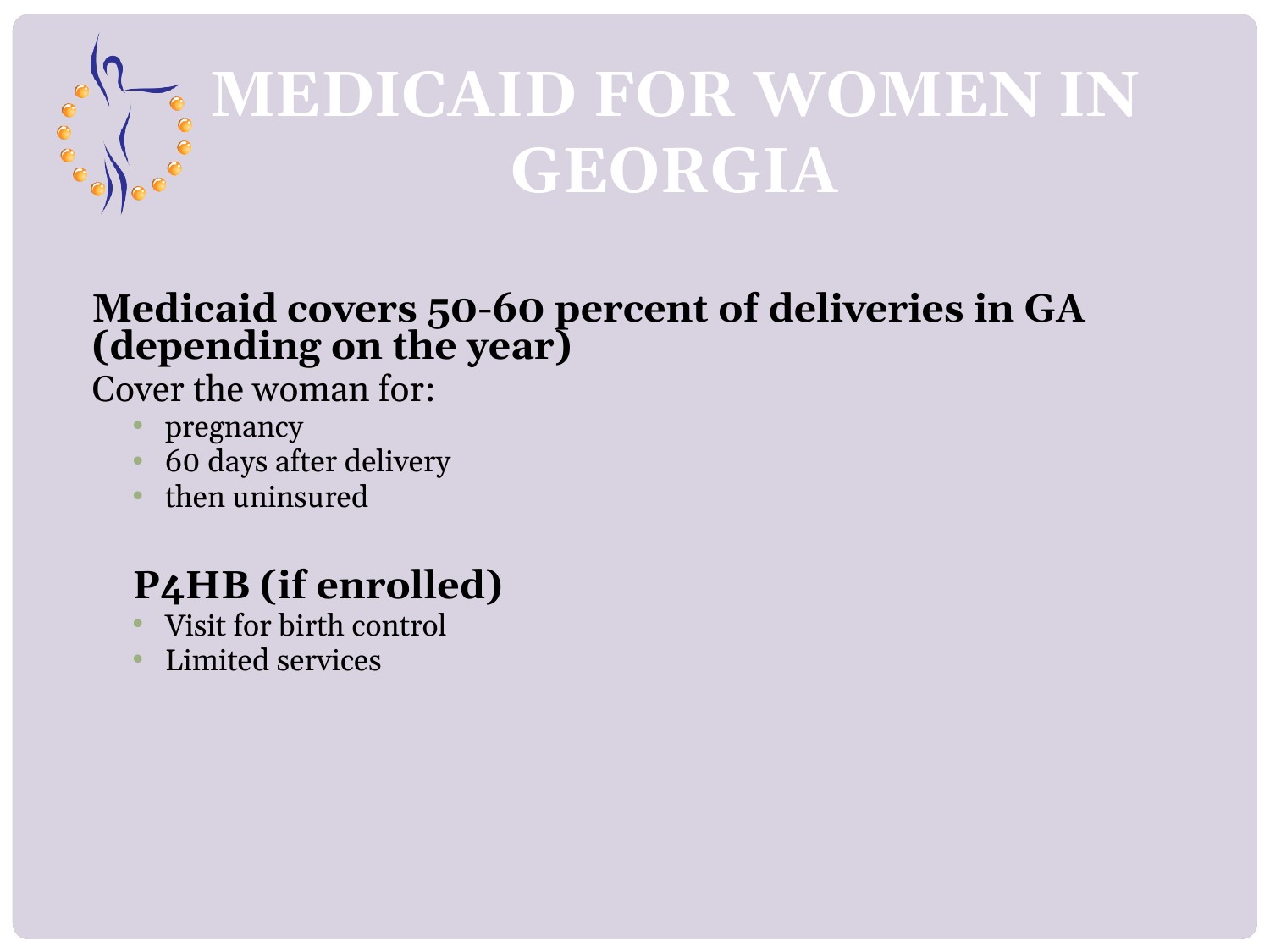

# MEDICAID FOR WOMEN IN GEORGIA
Medicaid covers 50-60 percent of deliveries in GA (depending on the year)
Cover the woman for:
pregnancy
60 days after delivery
then uninsured

P4HB (if enrolled)
Visit for birth control
Limited services